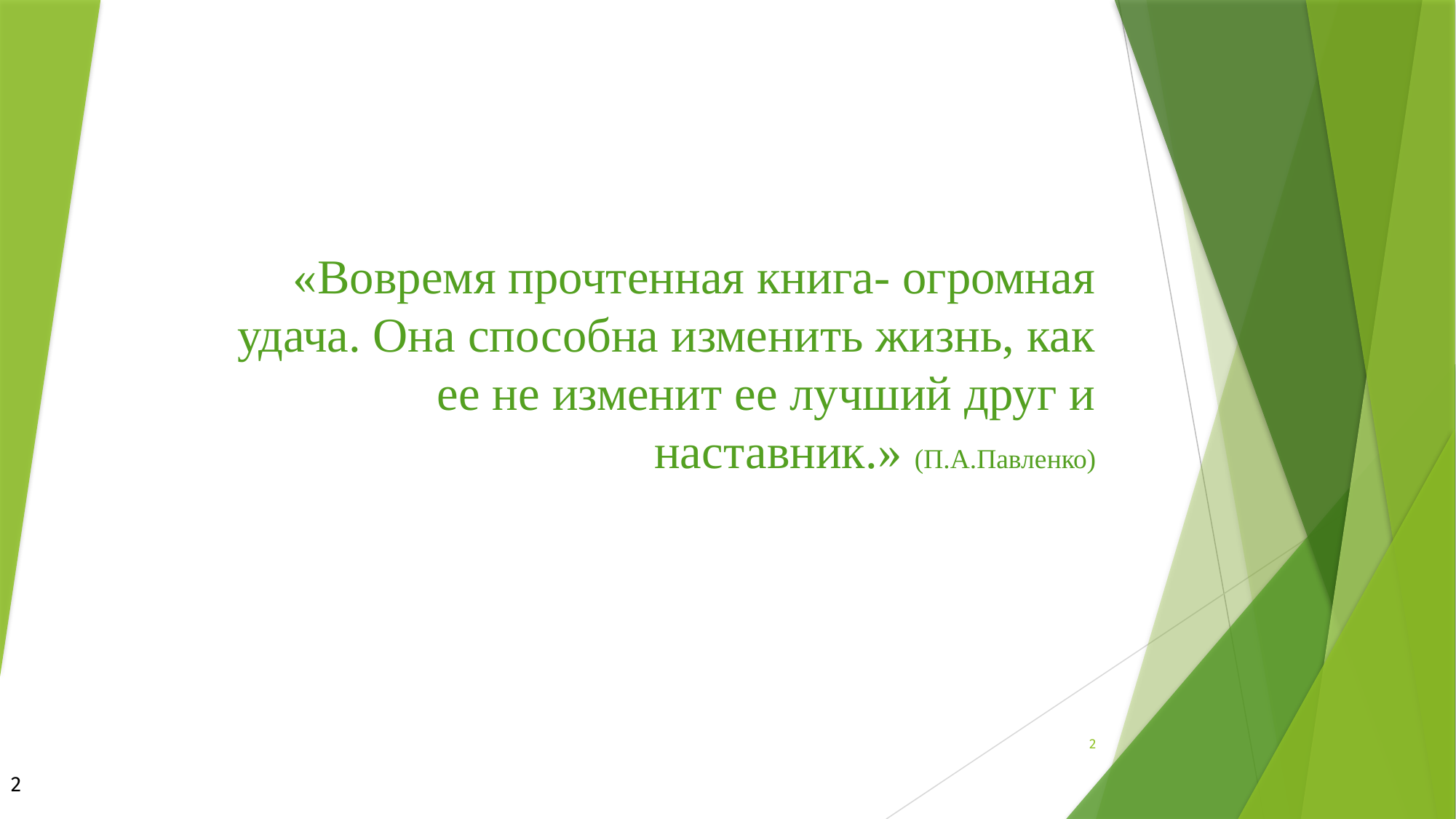

# «Вовремя прочтенная книга- огромная удача. Она способна изменить жизнь, как ее не изменит ее лучший друг и наставник.» (П.А.Павленко)
2
2